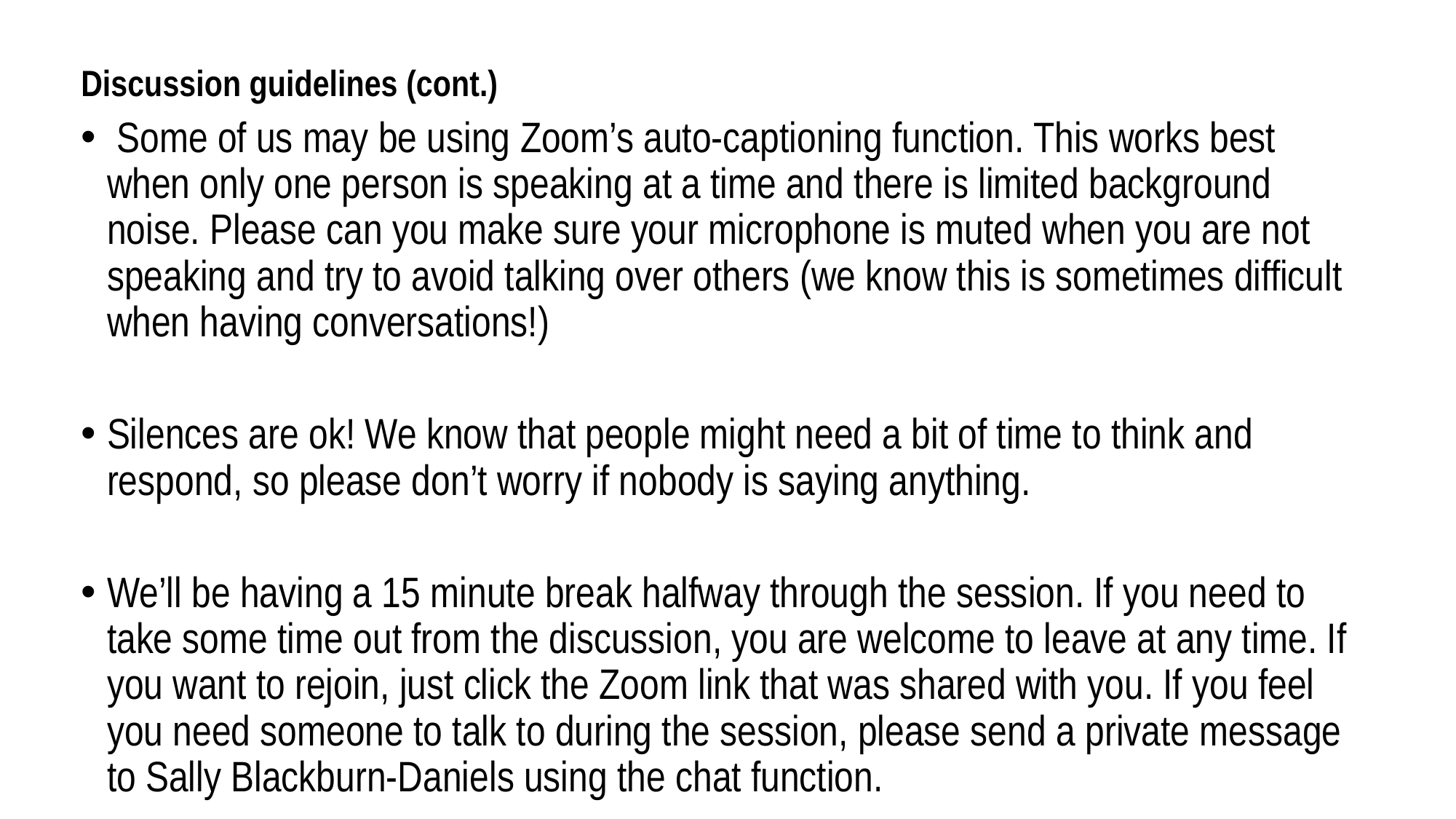

Discussion guidelines (cont.)
 Some of us may be using Zoom’s auto-captioning function. This works best when only one person is speaking at a time and there is limited background noise. Please can you make sure your microphone is muted when you are not speaking and try to avoid talking over others (we know this is sometimes difficult when having conversations!)

Silences are ok! We know that people might need a bit of time to think and respond, so please don’t worry if nobody is saying anything.

We’ll be having a 15 minute break halfway through the session. If you need to take some time out from the discussion, you are welcome to leave at any time. If you want to rejoin, just click the Zoom link that was shared with you. If you feel you need someone to talk to during the session, please send a private message to Sally Blackburn-Daniels using the chat function.